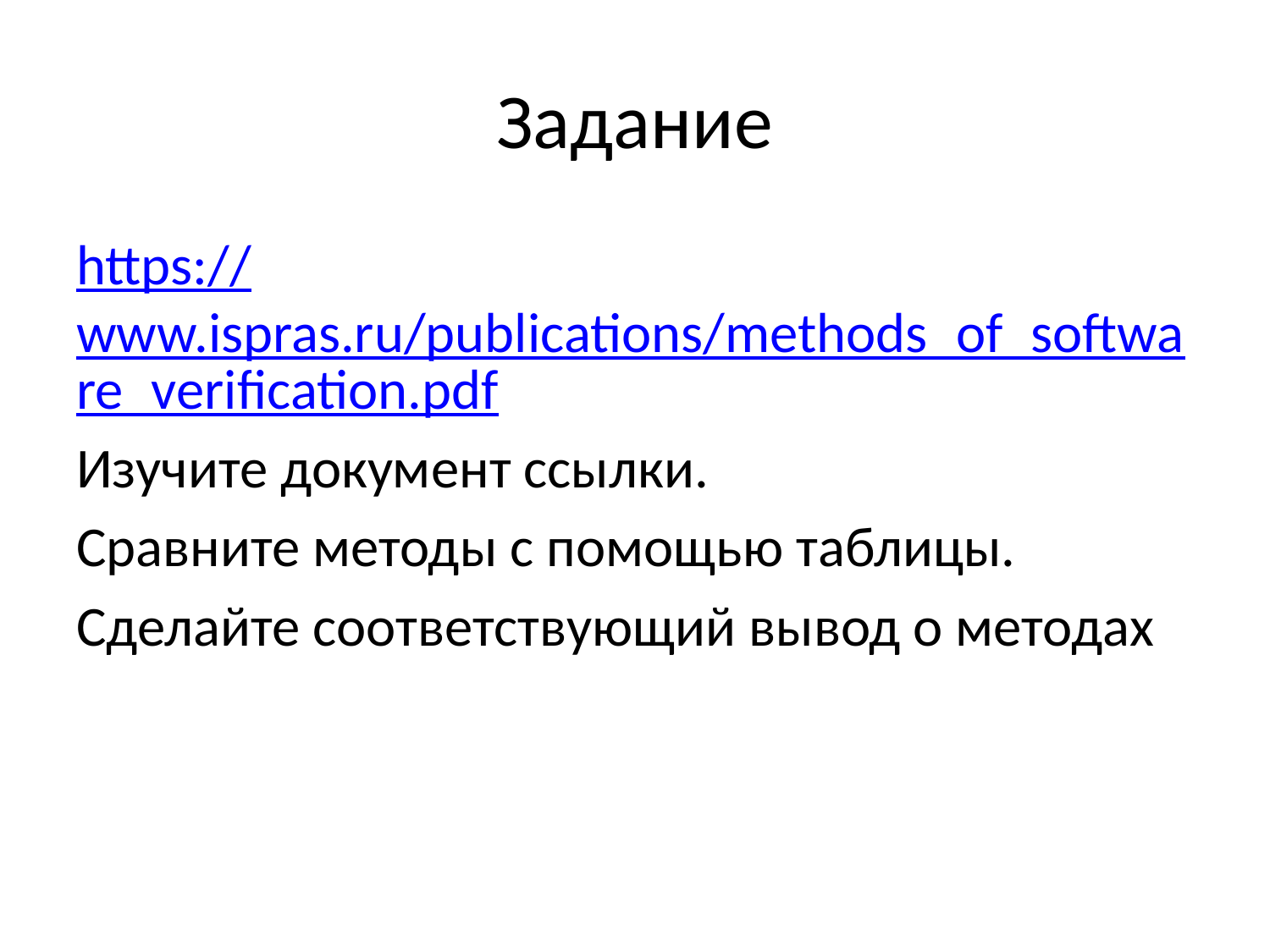

# Задание
https://www.ispras.ru/publications/methods_of_software_verification.pdf
Изучите документ ссылки.
Сравните методы с помощью таблицы.
Сделайте соответствующий вывод о методах